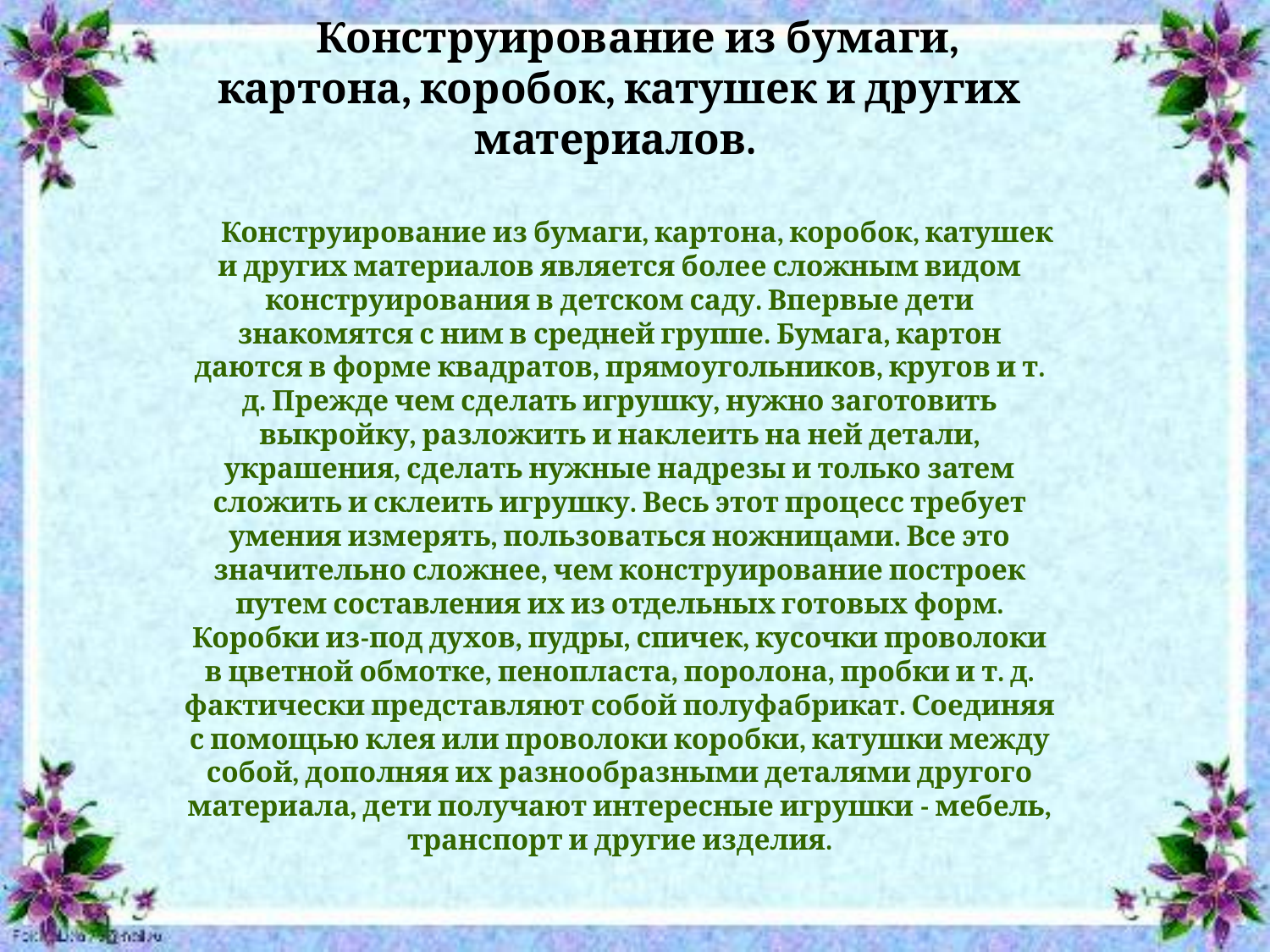

Конструирование из бумаги, картона, коробок, катушек и других материалов.

Конструирование из бумаги, картона, коробок, катушек и других материалов является более сложным видом конструирования в детском саду. Впервые дети знакомятся с ним в средней группе. Бумага, картон даются в форме квадратов, прямоугольников, кругов и т. д. Прежде чем сделать игрушку, нужно заготовить выкройку, разложить и наклеить на ней детали, украшения, сделать нужные надрезы и только затем сложить и склеить игрушку. Весь этот процесс требует умения измерять, пользоваться ножницами. Все это значительно сложнее, чем конструирование построек путем составления их из отдельных готовых форм. Коробки из-под духов, пудры, спичек, кусочки проволоки в цветной обмотке, пенопласта, поролона, пробки и т. д. фактически представляют собой полуфабрикат. Соединяя с помощью клея или проволоки коробки, катушки между собой, дополняя их разнообразными деталями другого материала, дети получают интересные игрушки - мебель, транспорт и другие изделия.